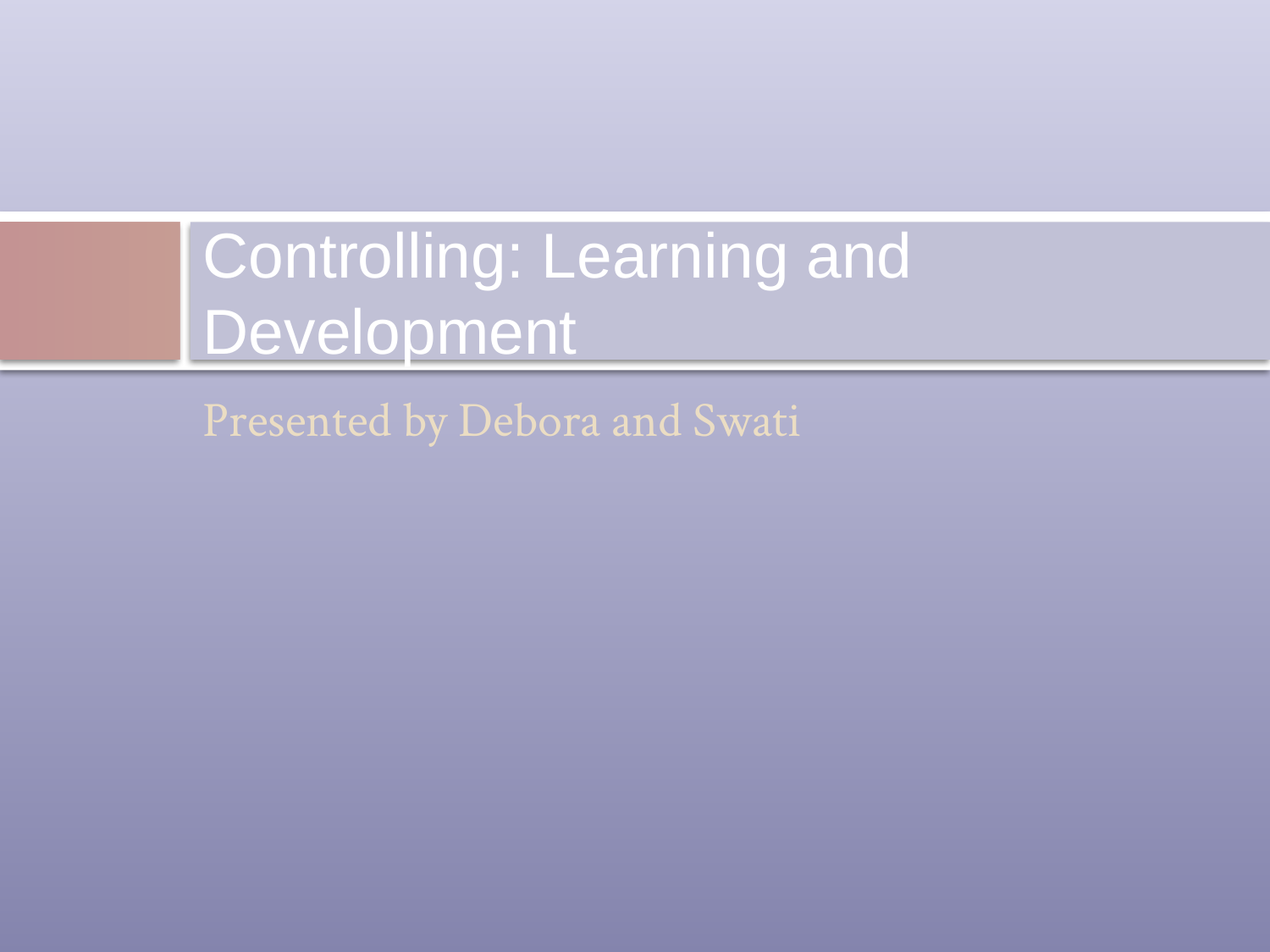

# Controlling: Learning and Development
Presented by Debora and Swati